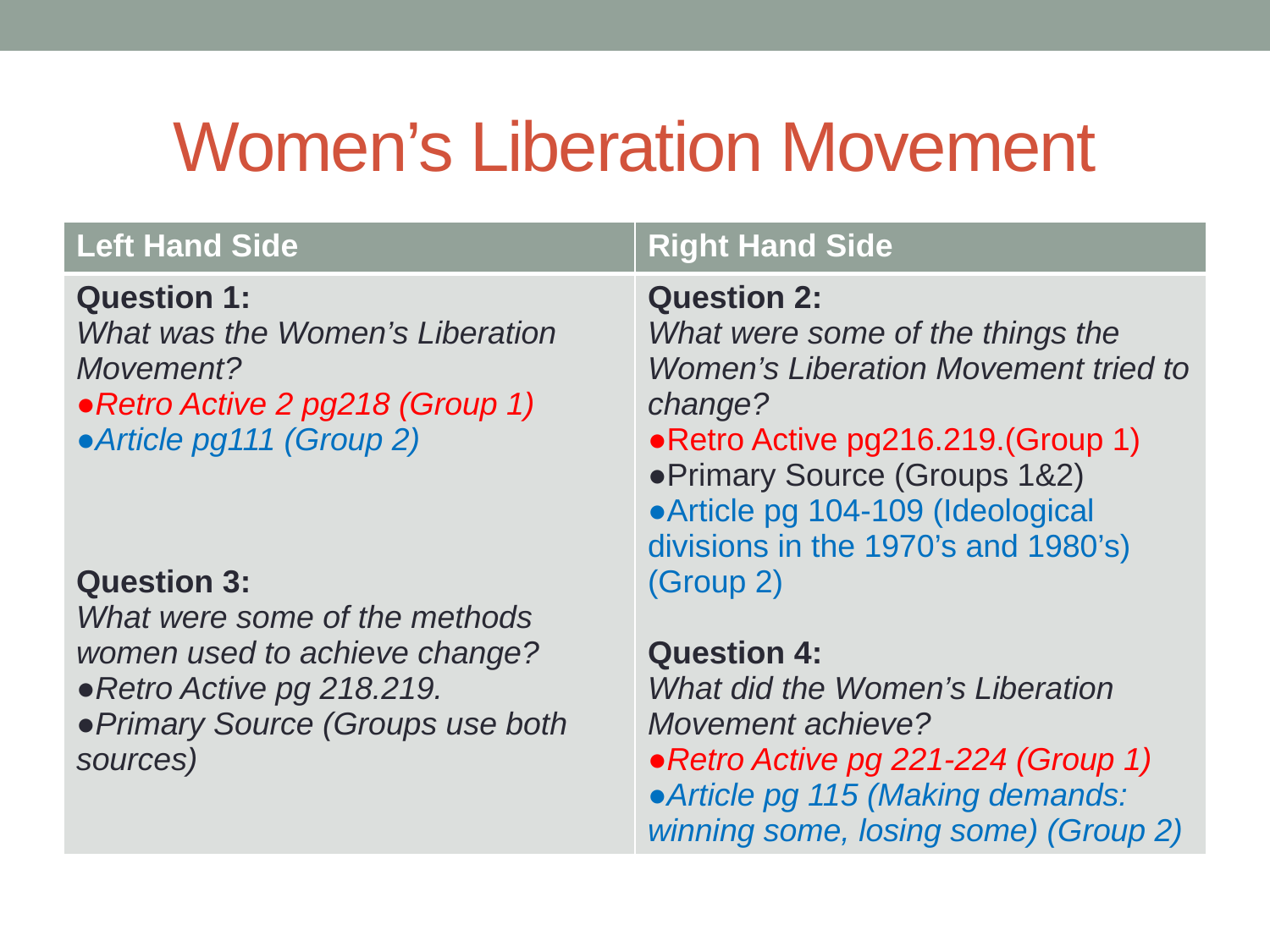

# Women’s Liberation Movement
| Left Hand Side | Right Hand Side |
| --- | --- |
| Question 1: What was the Women’s Liberation Movement? ●Retro Active 2 pg218 (Group 1) ●Article pg111 (Group 2) Question 3: What were some of the methods women used to achieve change? ●Retro Active pg 218.219. ●Primary Source (Groups use both sources) | Question 2: What were some of the things the Women’s Liberation Movement tried to change? ●Retro Active pg216.219.(Group 1) ●Primary Source (Groups 1&2) ●Article pg 104-109 (Ideological divisions in the 1970’s and 1980’s) (Group 2) Question 4: What did the Women’s Liberation Movement achieve? ●Retro Active pg 221-224 (Group 1) ●Article pg 115 (Making demands: winning some, losing some) (Group 2) |